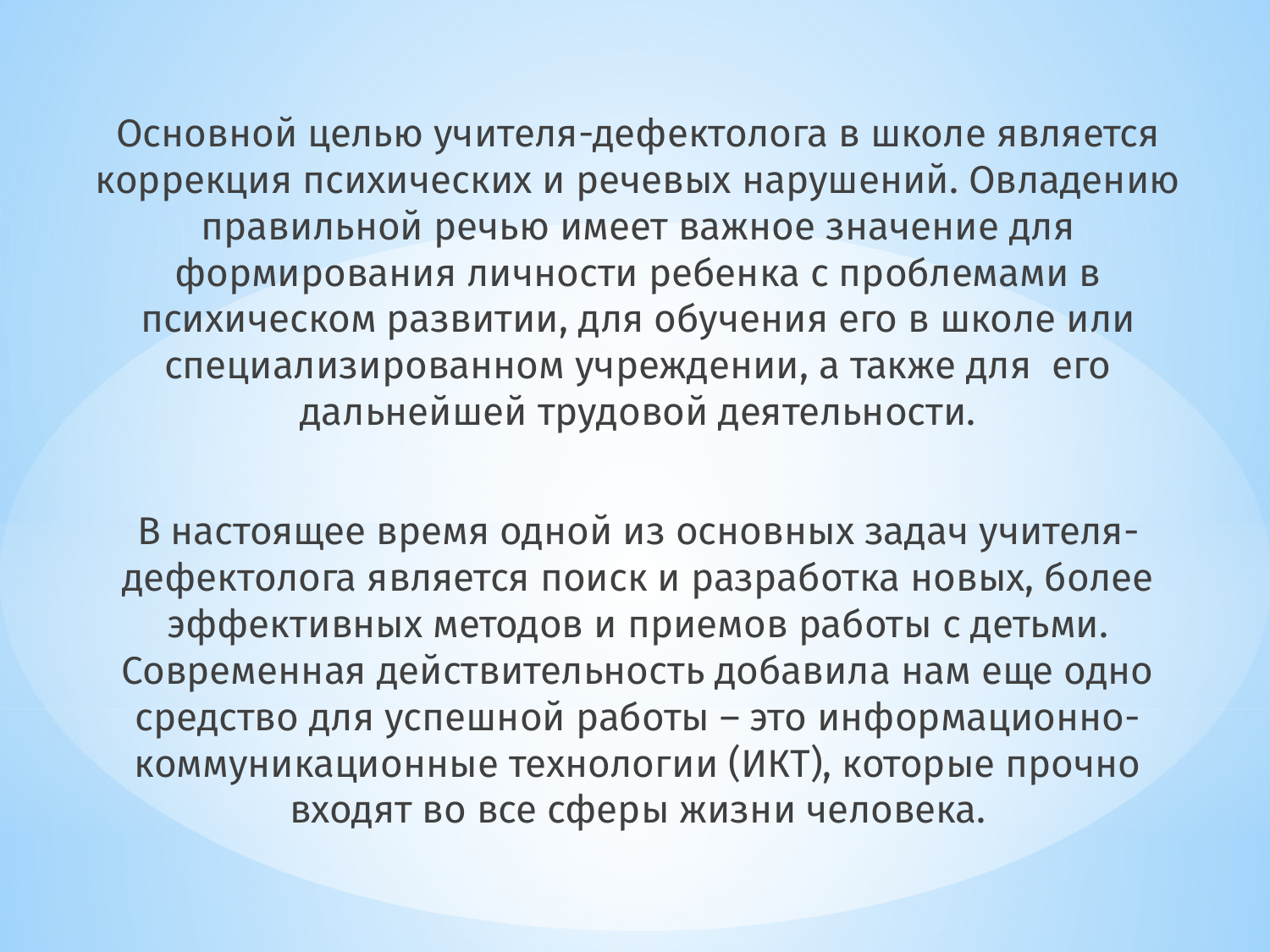

Основной целью учителя-дефектолога в школе является коррекция психических и речевых нарушений. Овладению правильной речью имеет важное значение для формирования личности ребенка с проблемами в психическом развитии, для обучения его в школе или специализированном учреждении, а также для  его дальнейшей трудовой деятельности.

В настоящее время одной из основных задач учителя-дефектолога является поиск и разработка новых, более эффективных методов и приемов работы с детьми. Современная действительность добавила нам еще одно средство для успешной работы – это информационно-коммуникационные технологии (ИКТ), которые прочно входят во все сферы жизни человека.

#